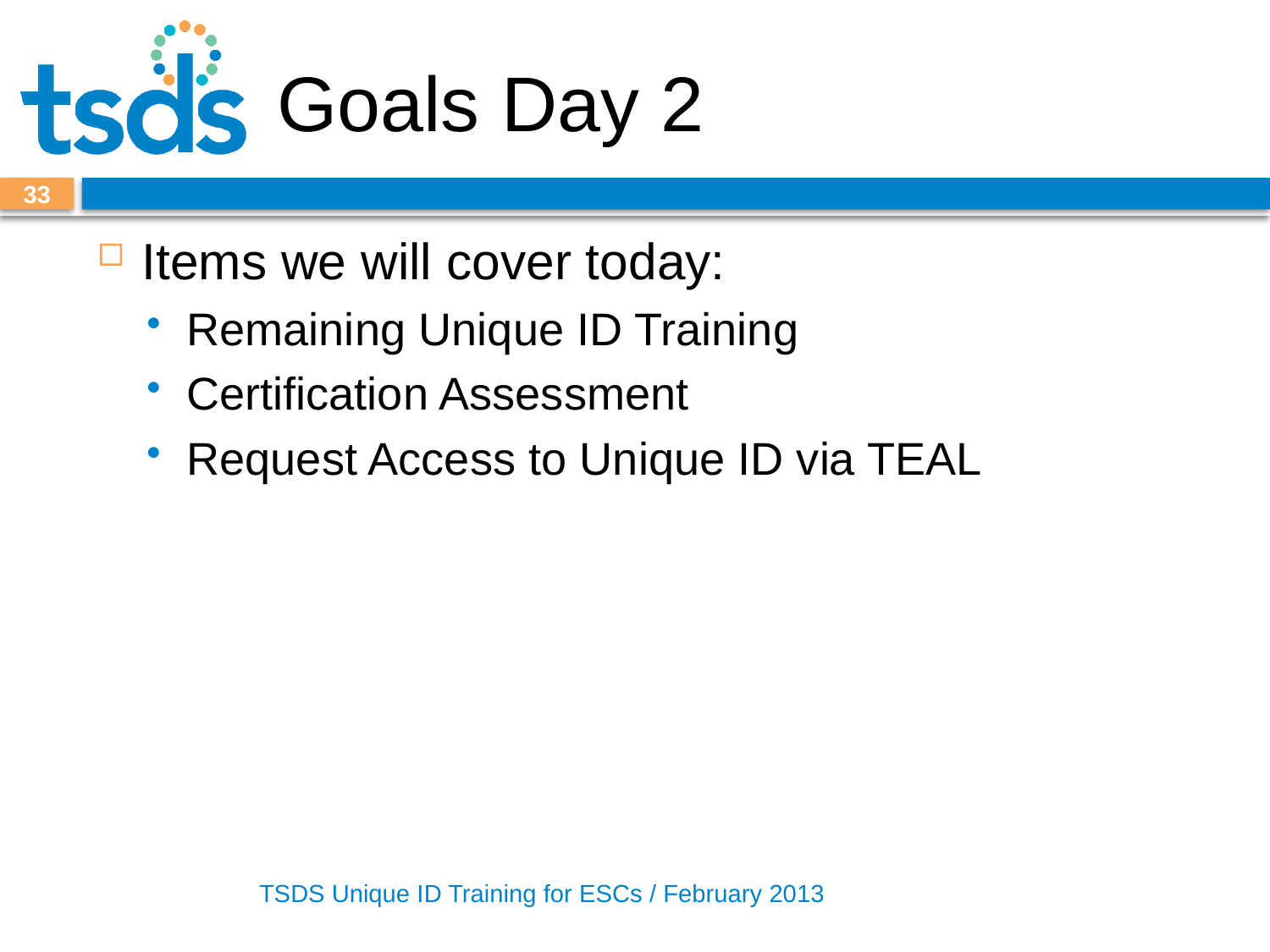

# Goals Day 2
33
Items we will cover today:
Remaining Unique ID Training
Certification Assessment
Request Access to Unique ID via TEAL

TSDS Unique ID Training for ESCs / February 2013